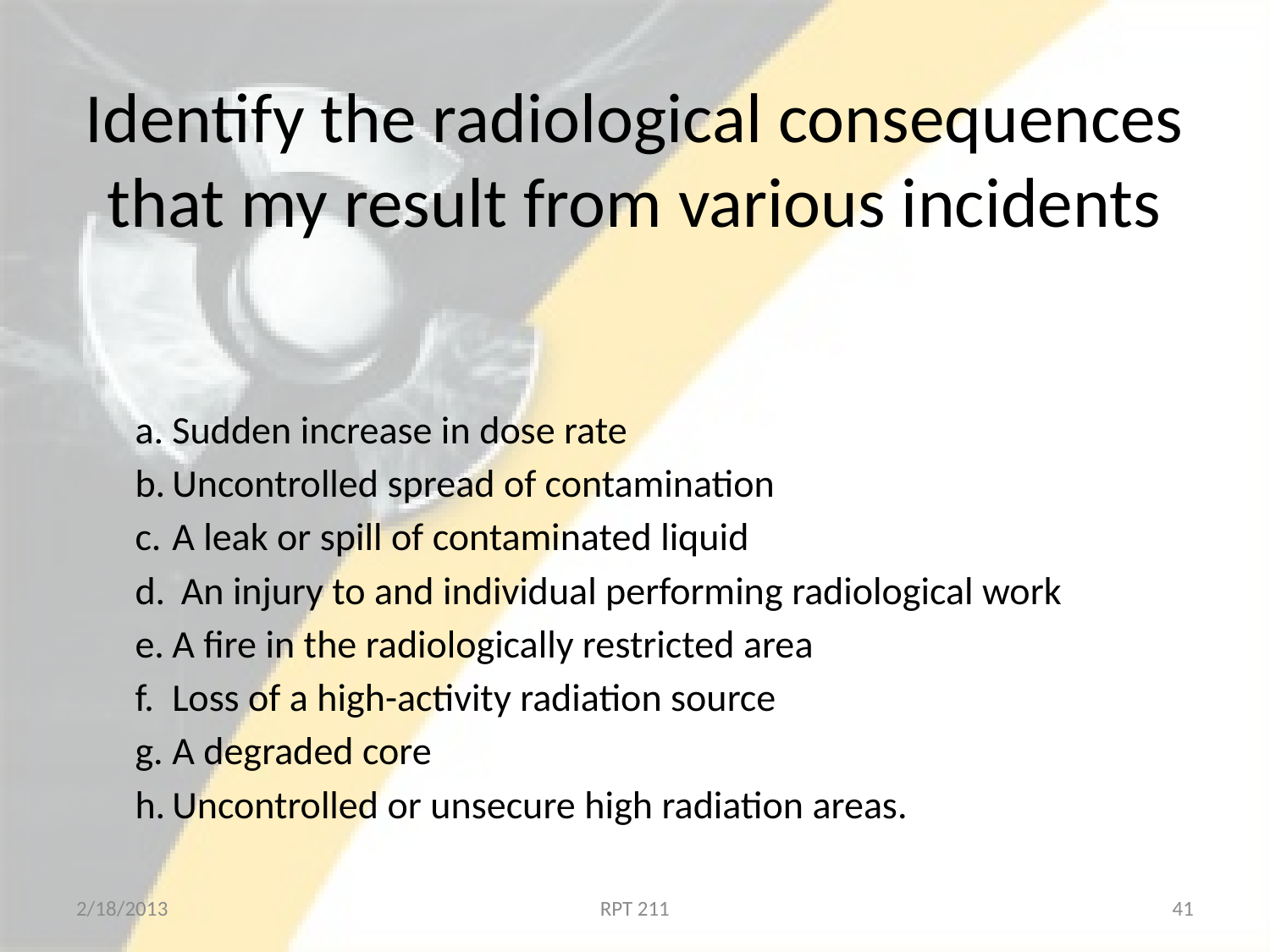

# Identify the radiological consequences that my result from various incidents
Sudden increase in dose rate
Uncontrolled spread of contamination
A leak or spill of contaminated liquid
 An injury to and individual performing radiological work
A fire in the radiologically restricted area
Loss of a high-activity radiation source
A degraded core
Uncontrolled or unsecure high radiation areas.

2/18/2013
RPT 211
41